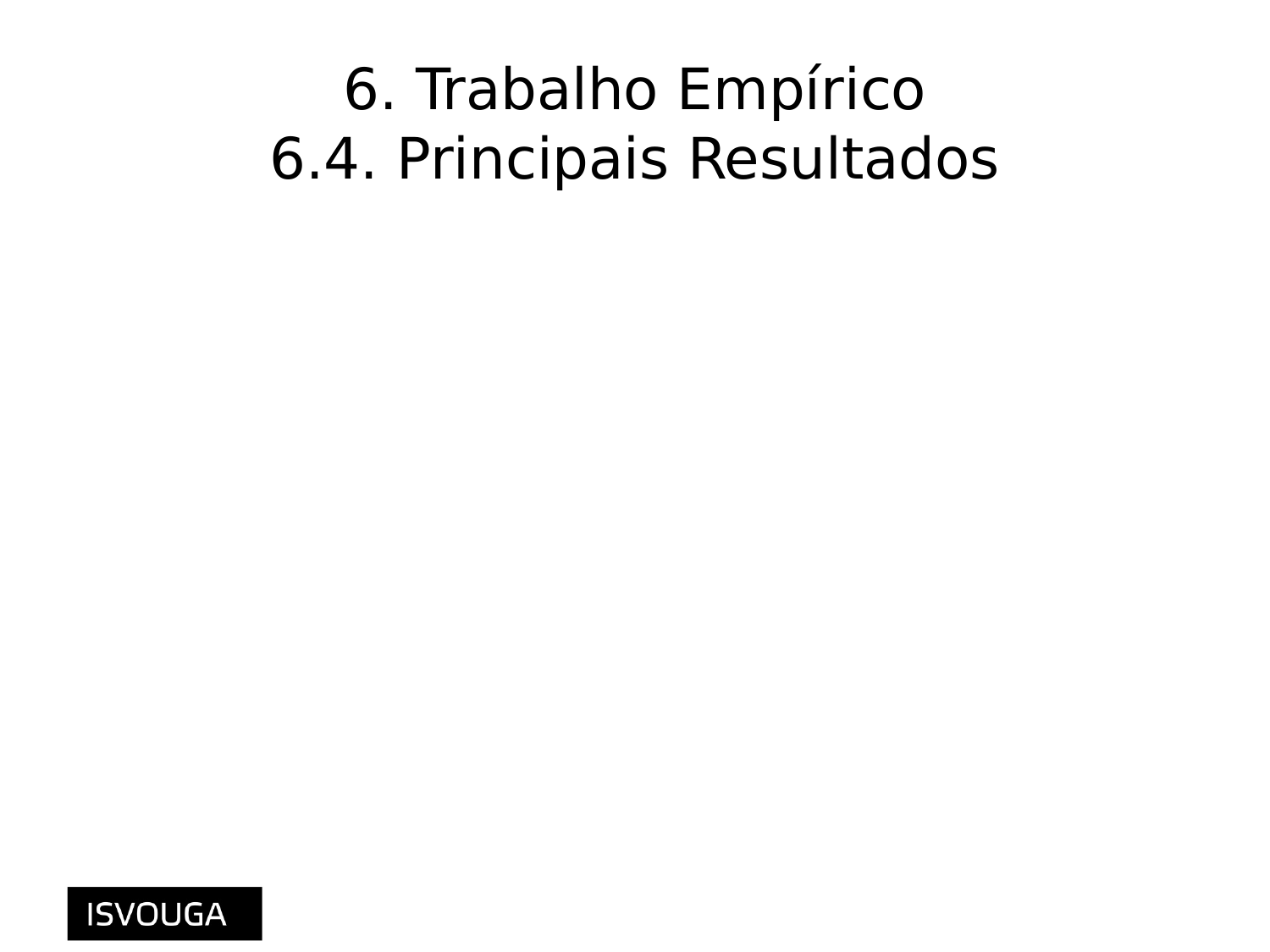

# 6. Trabalho Empírico 6.4. Principais Resultados